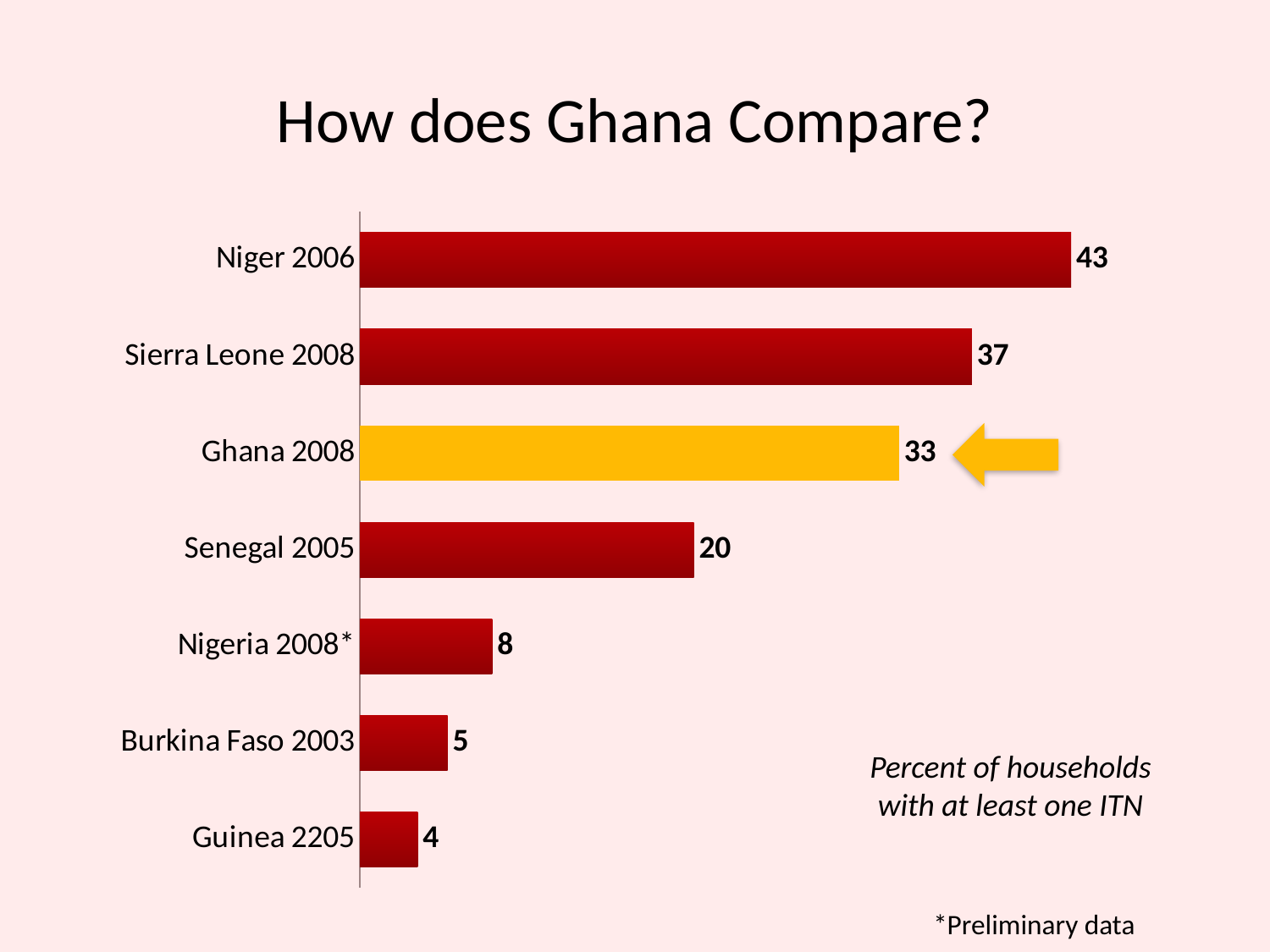

# How does Ghana Compare?

### Chart

| Category | Series 1 |
|---|---|
| Guinea 2205 | 3.5 |
| Burkina Faso 2003 | 5.3 |
| Nigeria 2008* | 8.0 |
| Senegal 2005 | 20.2 |
| Ghana 2008 | 32.6 |
| Sierra Leone 2008 | 37.0 |
| Niger 2006 | 43.0 |
Percent of households with at least one ITN
*Preliminary data